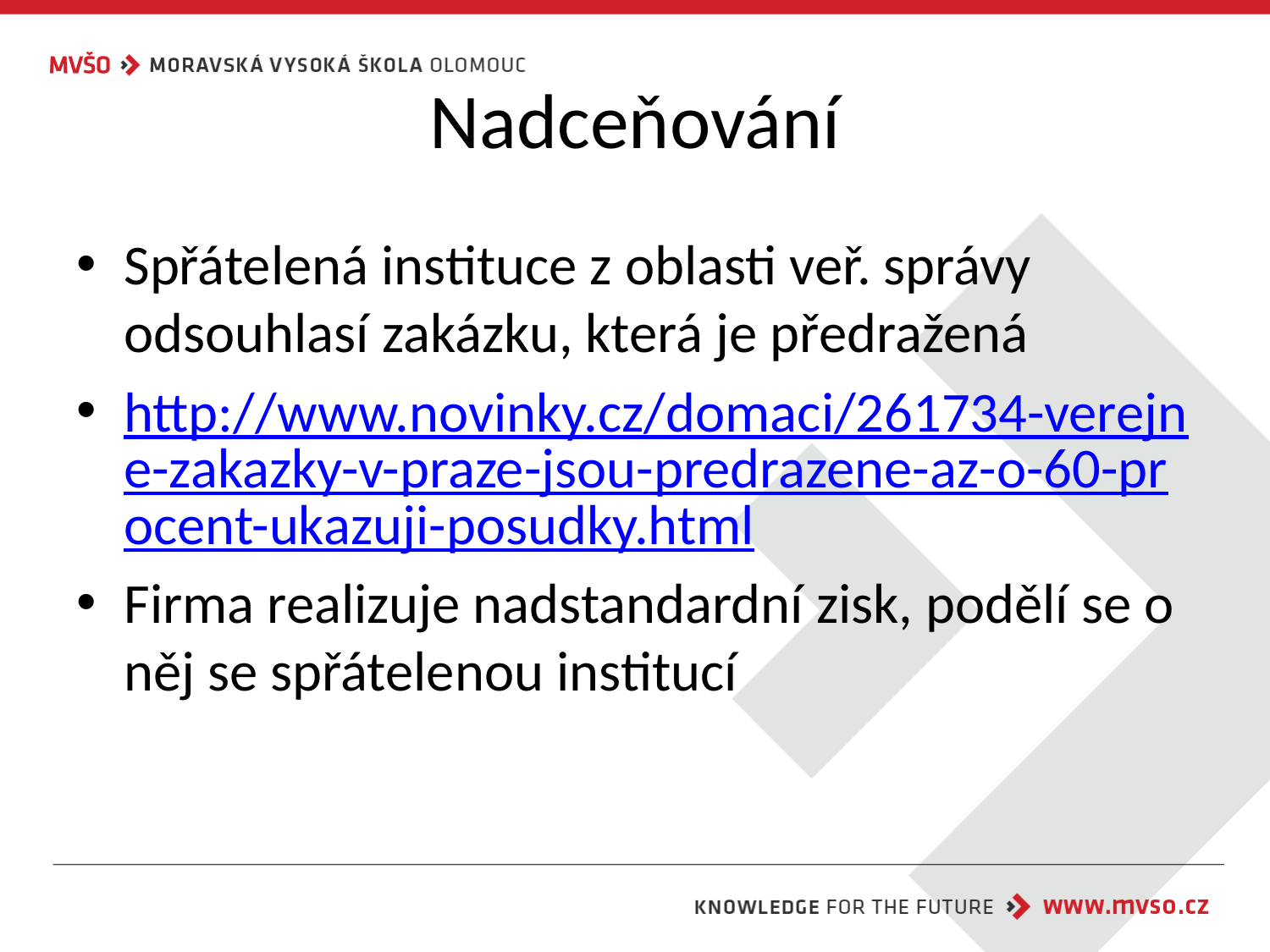

# Nadceňování
Spřátelená instituce z oblasti veř. správy odsouhlasí zakázku, která je předražená
http://www.novinky.cz/domaci/261734-verejne-zakazky-v-praze-jsou-predrazene-az-o-60-procent-ukazuji-posudky.html
Firma realizuje nadstandardní zisk, podělí se o něj se spřátelenou institucí